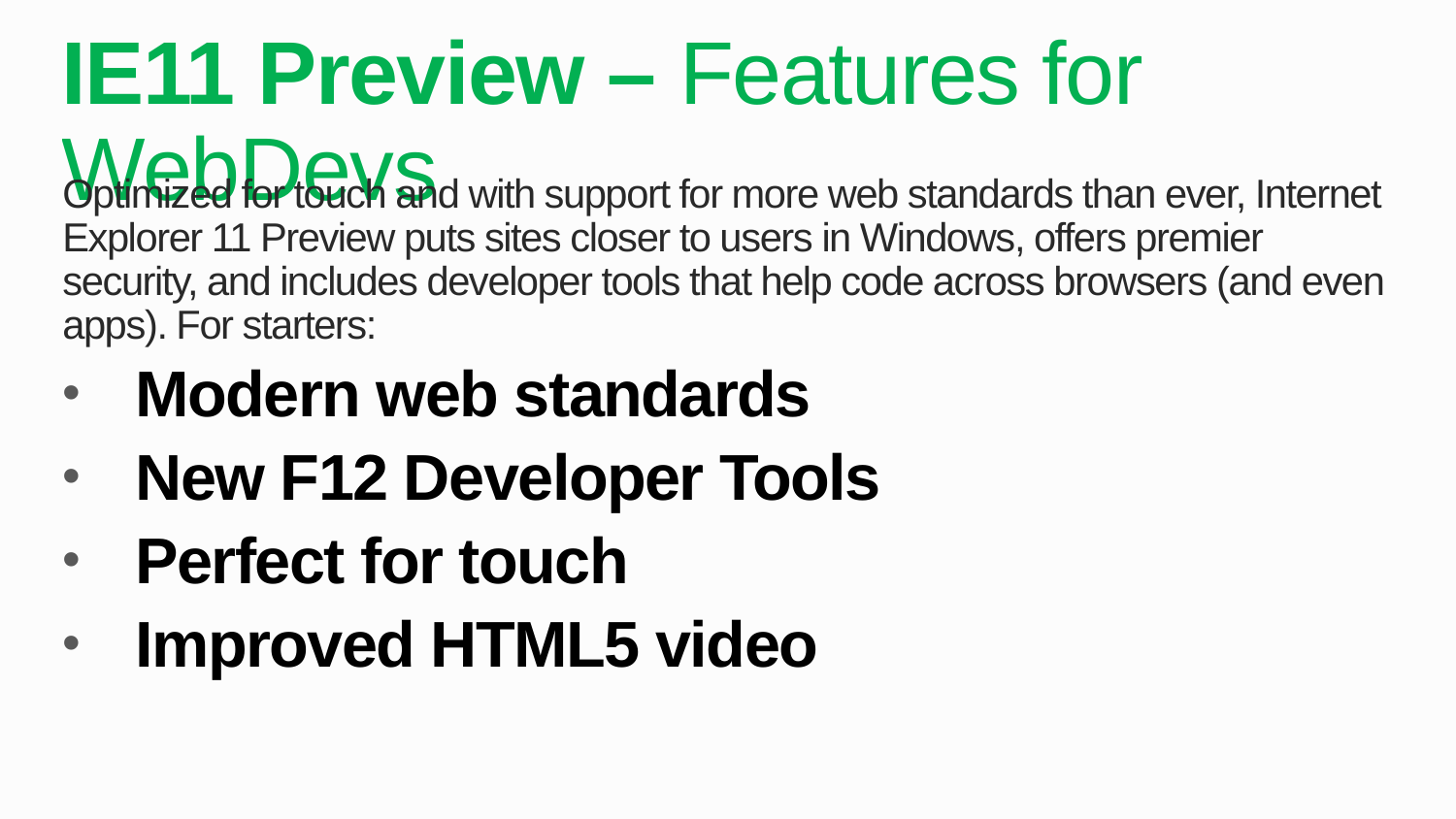

# IE11 Preview – Features for WebDevs

Optimized for touch and with support for more web standards than ever, Internet Explorer 11 Preview puts sites closer to users in Windows, offers premier security, and includes developer tools that help code across browsers (and even apps). For starters:
Modern web standards
New F12 Developer Tools
Perfect for touch
Improved HTML5 video